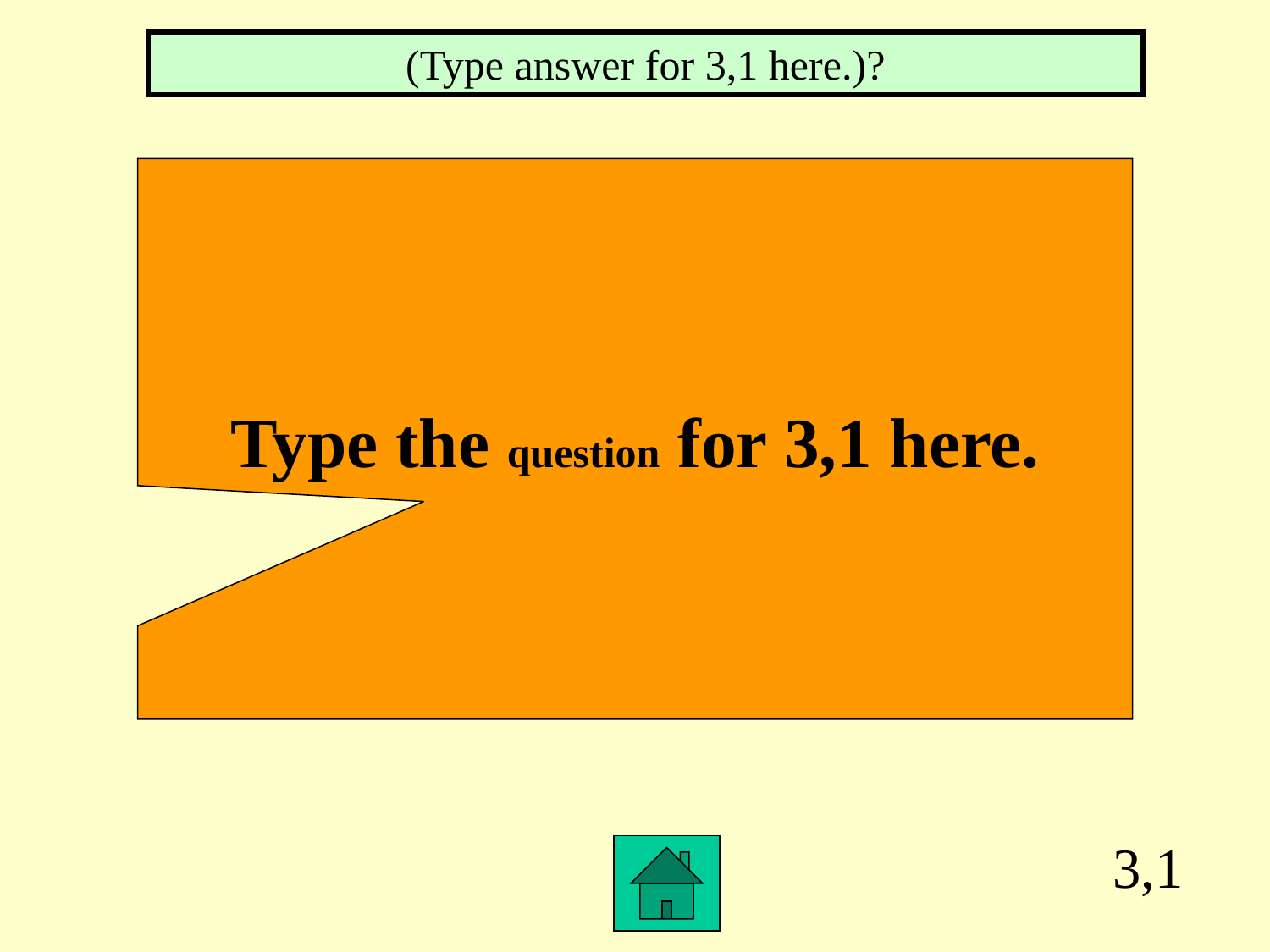

(Type answer for 3,1 here.)?
Type the question for 3,1 here.
3,1